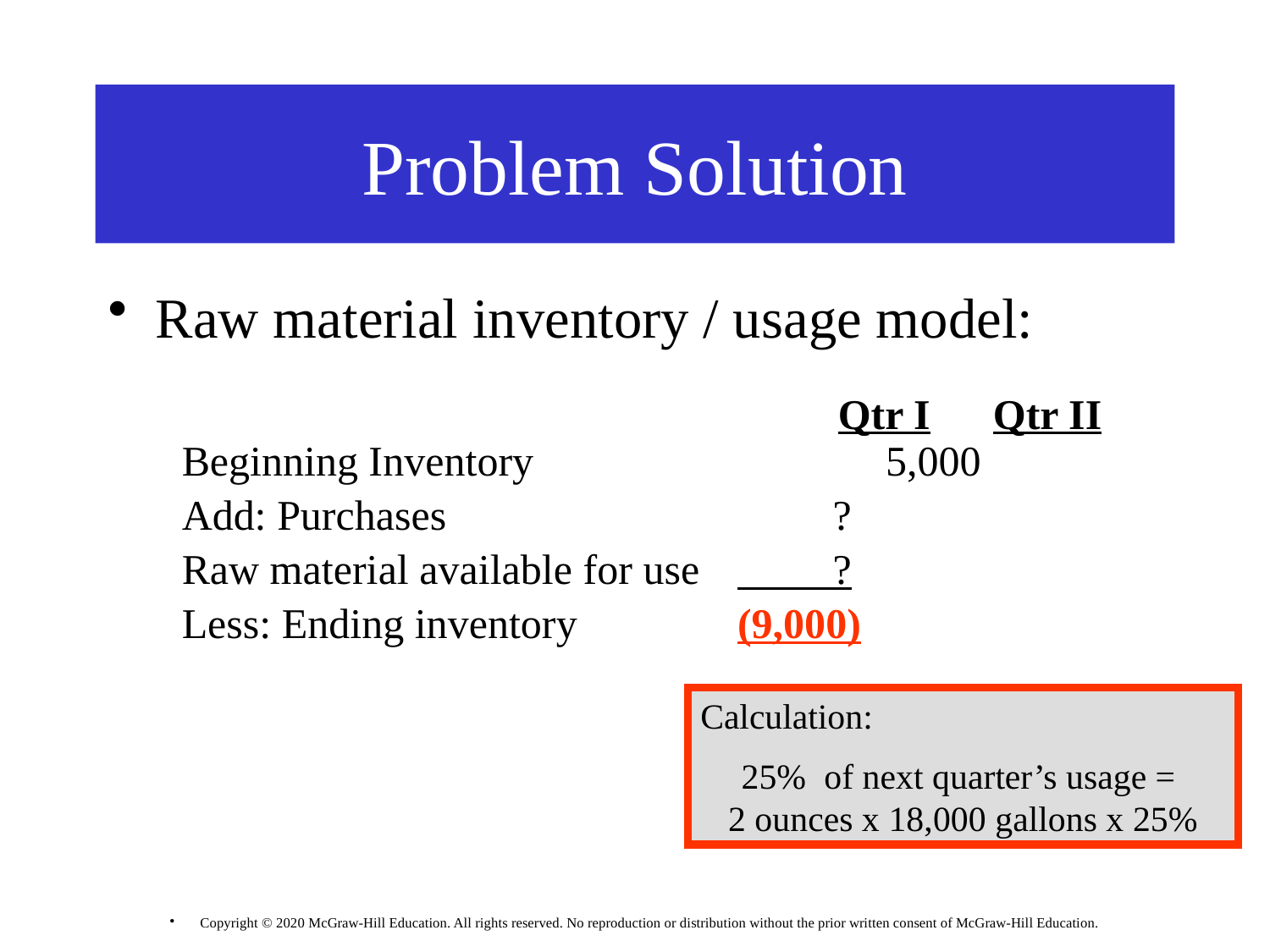

# Problem Solution
Raw material inventory / usage model:
Qtr I
  Qtr II
Beginning Inventory			  5,000
Add: Purchases			         ?
Raw material available for use	         ?
Less: Ending inventory	            (9,000)
Calculation:
25%  of next quarter’s usage =
2 ounces x 18,000 gallons x 25%